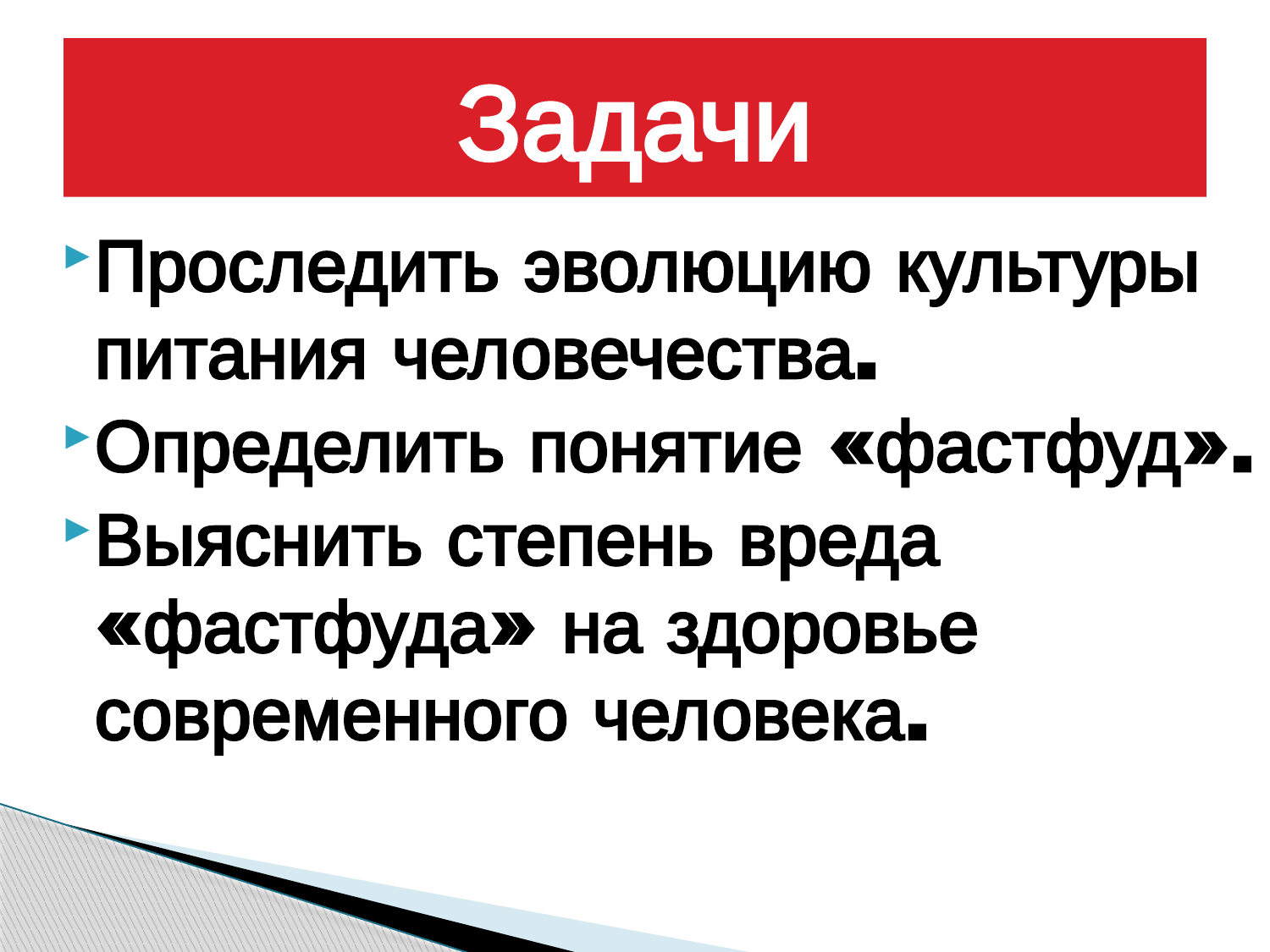

# Задачи
Проследить эволюцию культуры питания человечества.
Определить понятие «фастфуд».
Выяснить степень вреда «фастфуда» на здоровье современного человека.